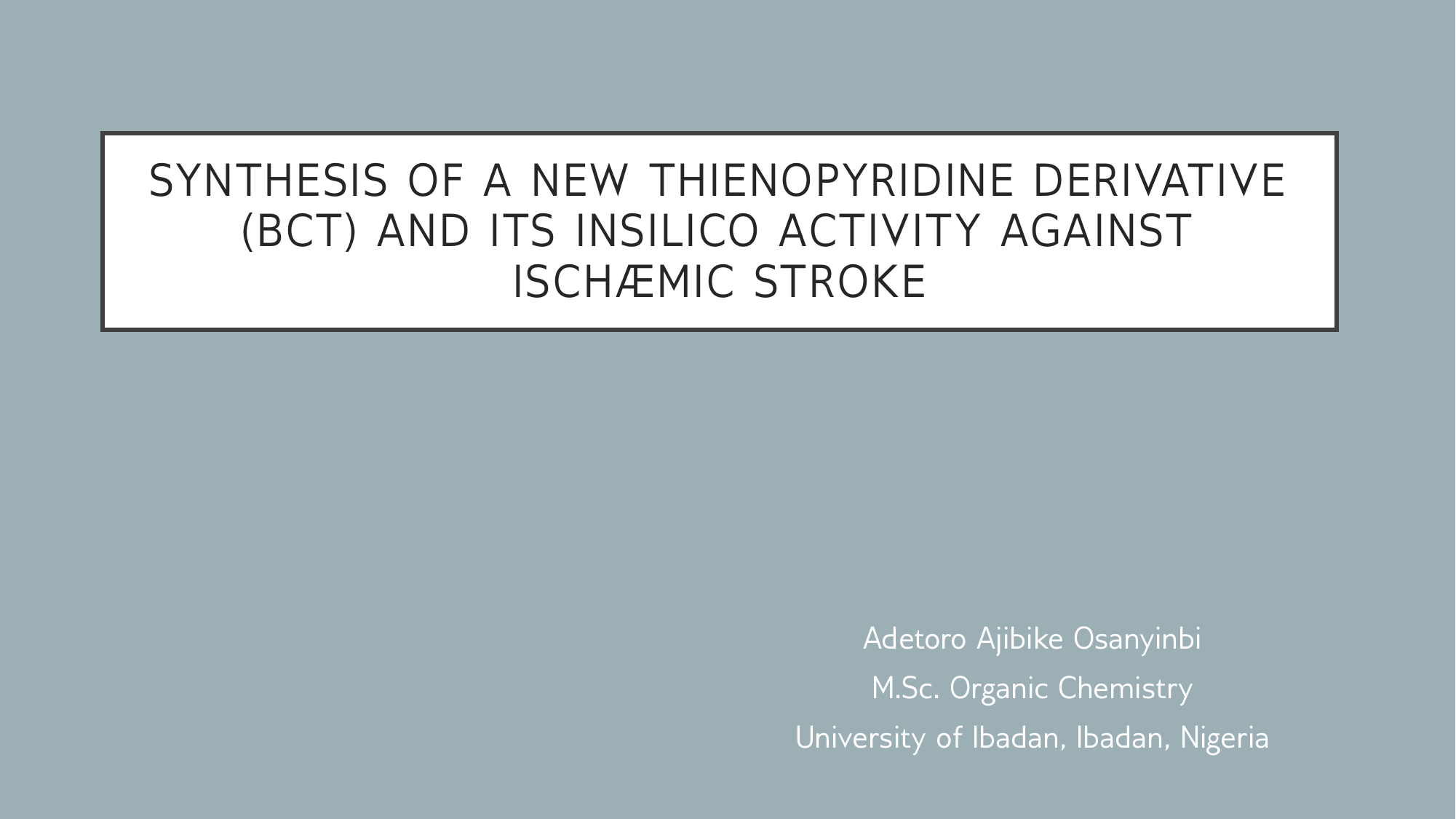

# Synthesis of a new thienopyridine derivative (bct) and its insilico activity against ischaemic stroke
Adetoro Ajibike Osanyinbi
M.Sc. Organic Chemistry
University of Ibadan, Ibadan, Nigeria